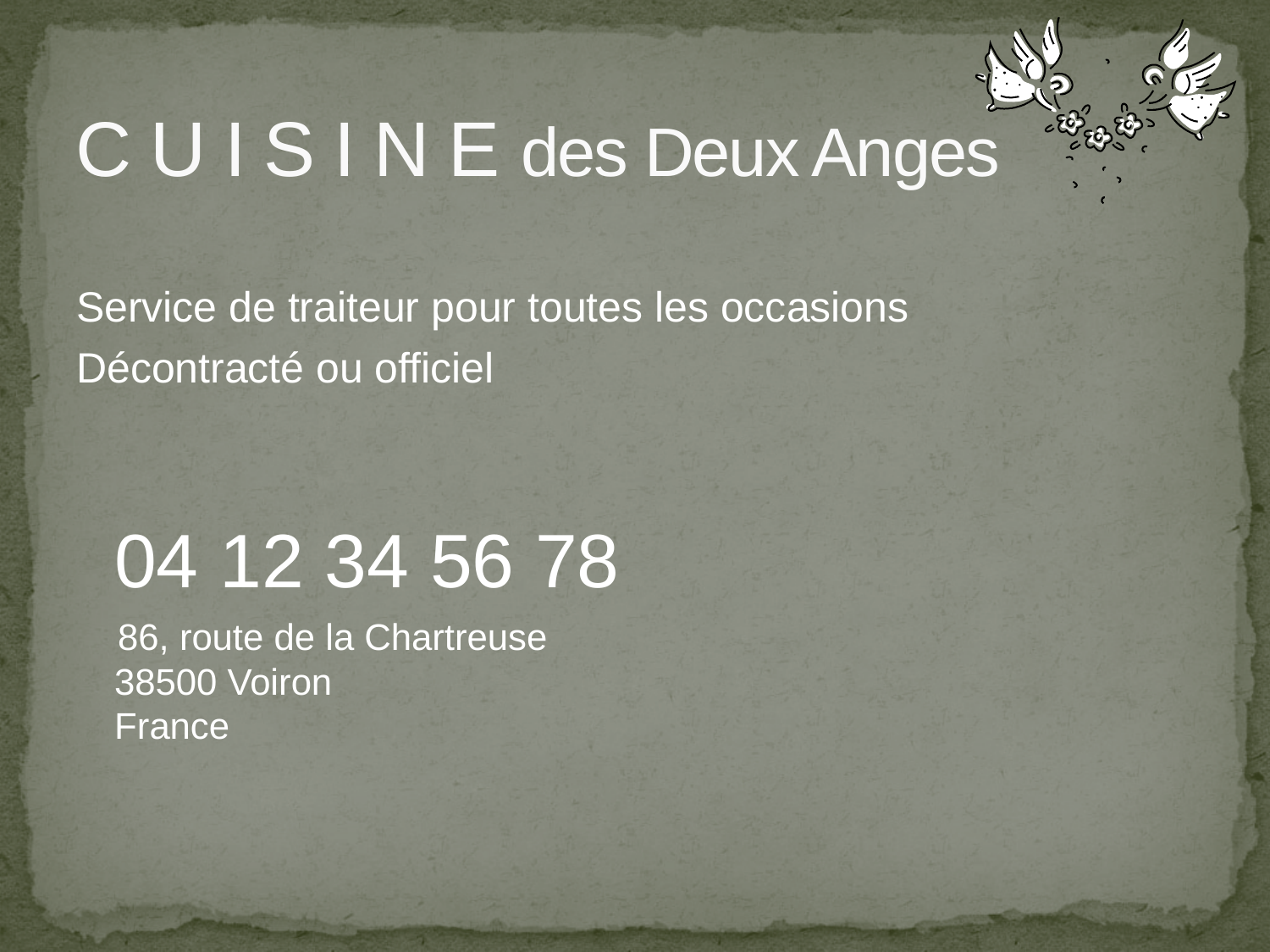

# C u i s i n e des Deux Anges

Service de traiteur pour toutes les occasions
Décontracté ou officiel

	04 12 34 56 78
    86, route de la Chartreuse
38500 Voiron
France